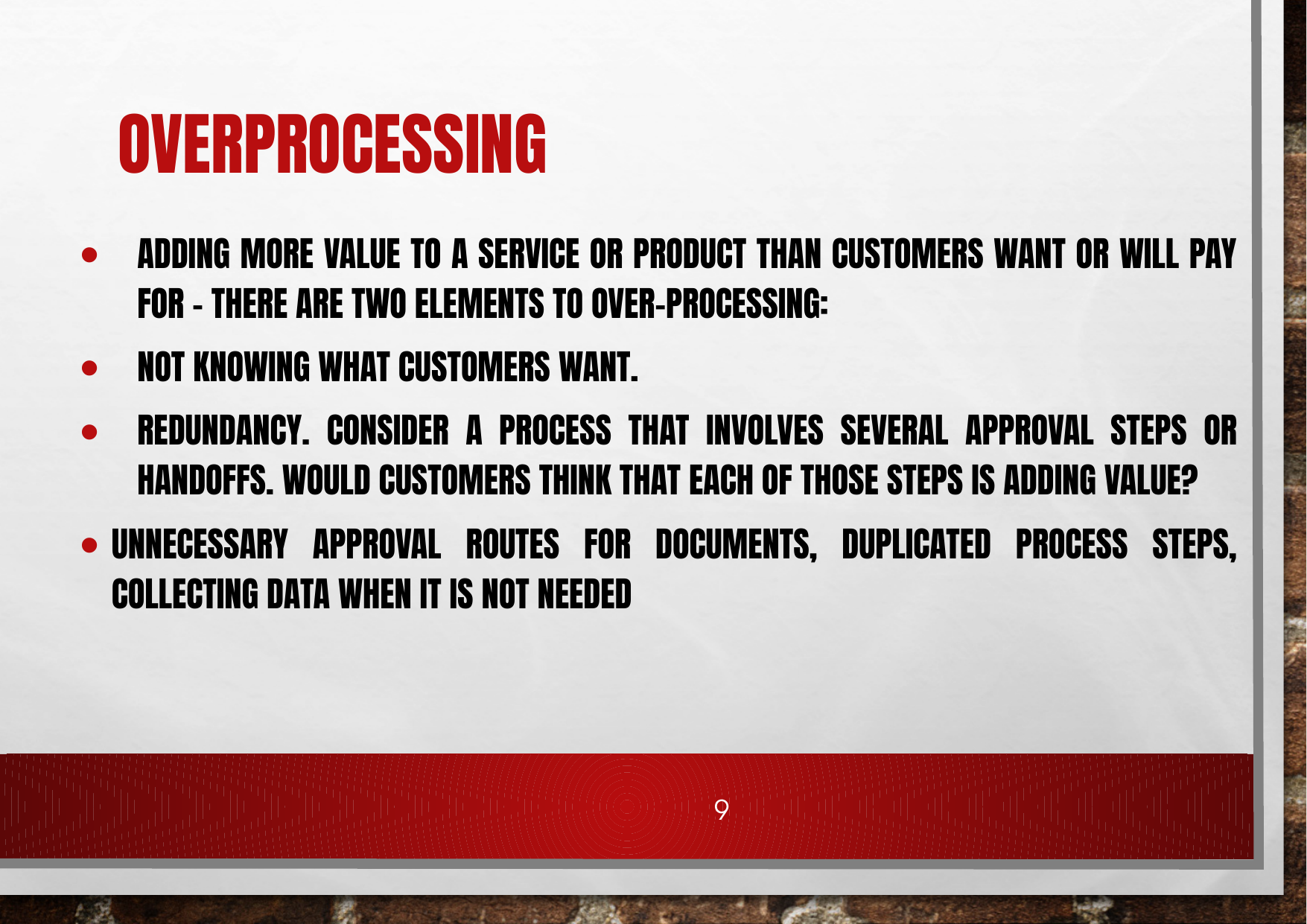

# Overprocessing
Adding more value to a service or product than customers want or will pay for – There are two elements to over-processing:
Not knowing what customers want.
Redundancy. Consider a process that involves several approval steps or handoffs. Would customers think that each of those steps is adding value?
unnecessary approval routes for documents, duplicated process steps, collecting data when it is not needed
9